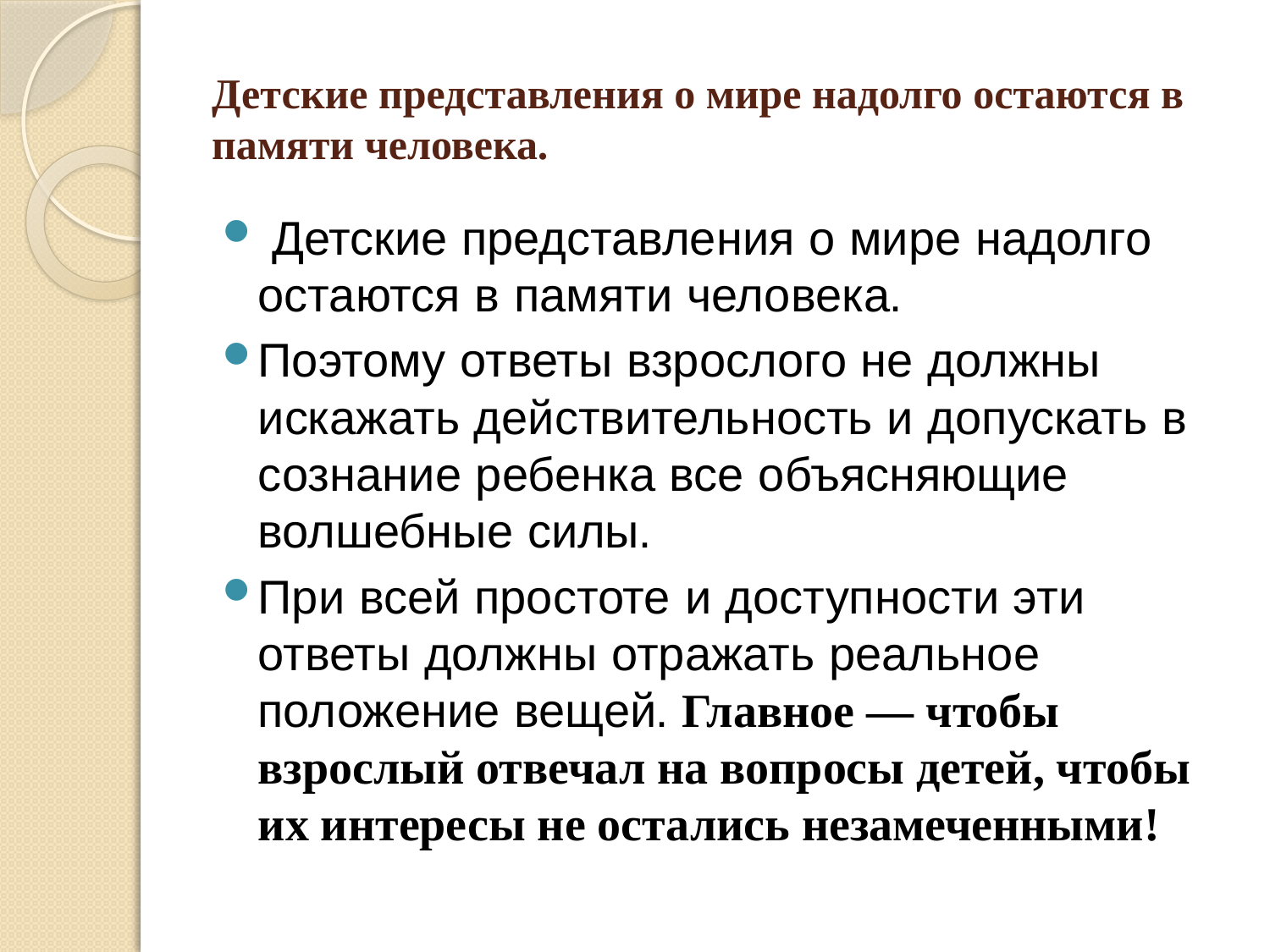

# Детские представления о мире надолго остаются в памяти человека.
 Детские представления о мире надолго остаются в памяти человека.
Поэтому ответы взрослого не должны искажать действительность и допускать в сознание ребенка все объясняющие волшебные силы.
При всей простоте и доступности эти ответы должны отражать реальное положение вещей. Главное — чтобы взрослый отвечал на вопросы детей, чтобы их интересы не остались незамеченными!